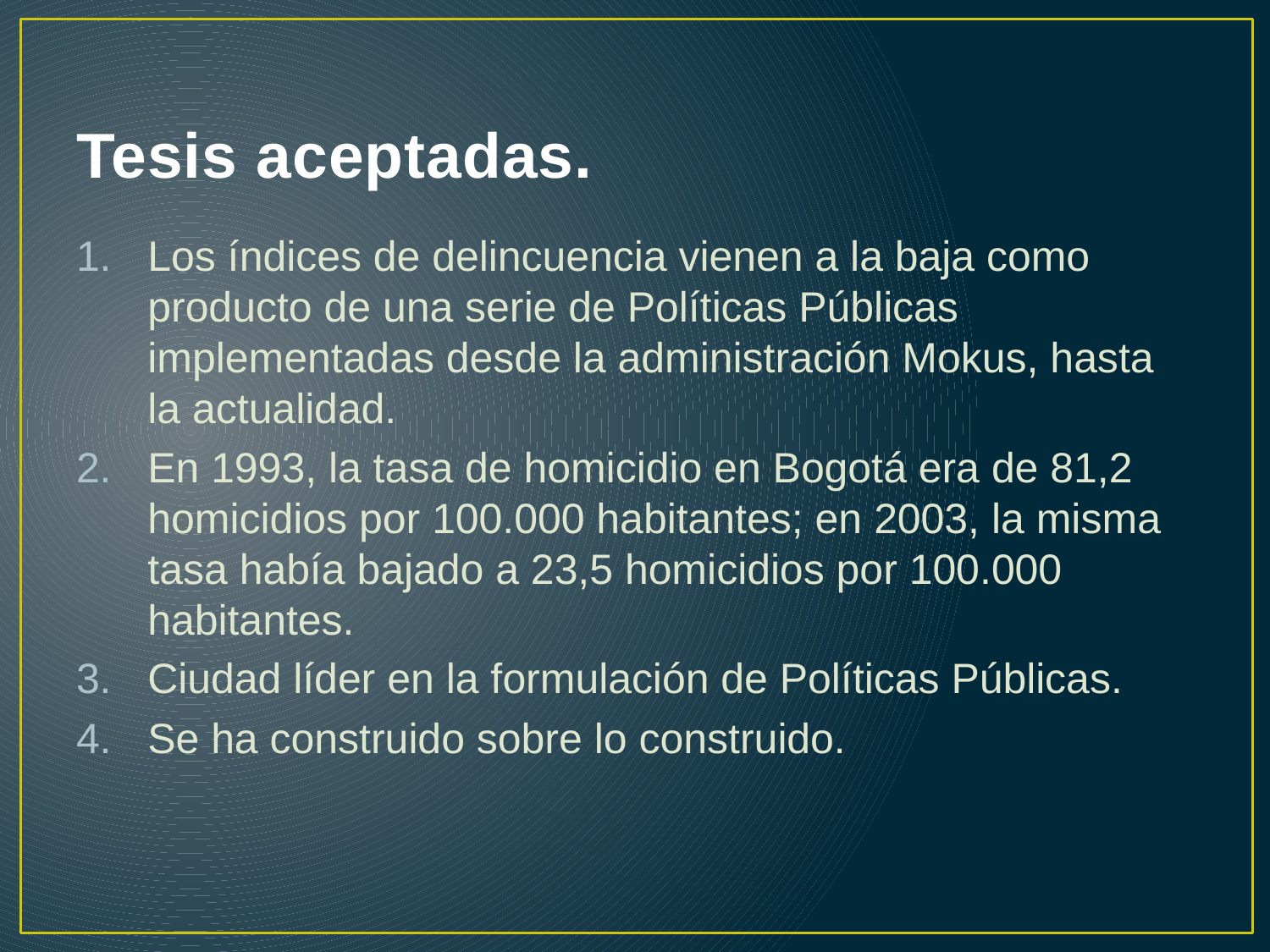

# Tesis aceptadas.
Los índices de delincuencia vienen a la baja como producto de una serie de Políticas Públicas implementadas desde la administración Mokus, hasta la actualidad.
En 1993, la tasa de homicidio en Bogotá era de 81,2 homicidios por 100.000 habitantes; en 2003, la misma tasa había bajado a 23,5 homicidios por 100.000 habitantes.
Ciudad líder en la formulación de Políticas Públicas.
Se ha construido sobre lo construido.